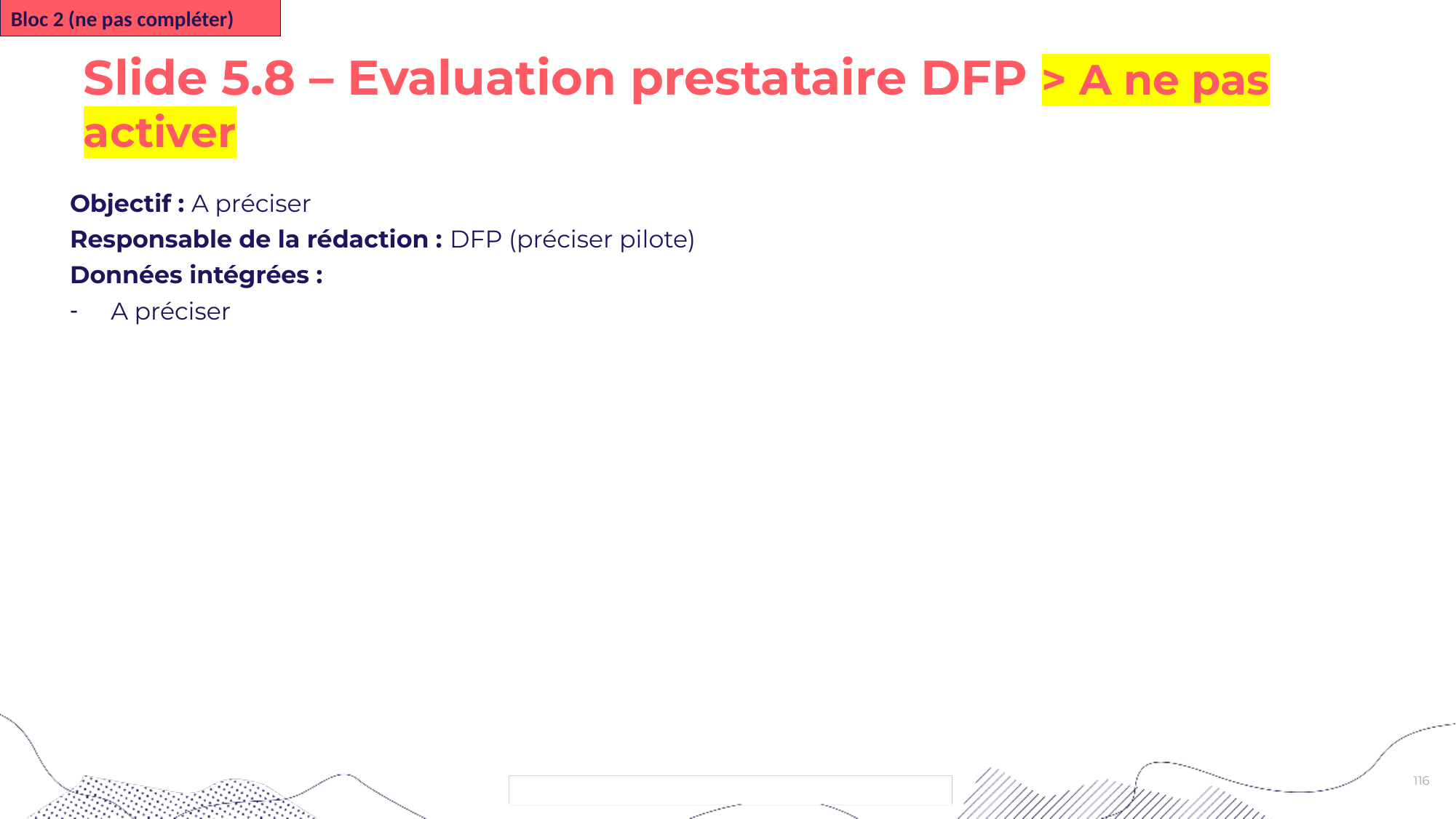

Bloc 2 (ne pas compléter)
# Slide 5.8 – Evaluation prestataire DFP > A ne pas activer
Objectif : A préciser
Responsable de la rédaction : DFP (préciser pilote)
Données intégrées :
A préciser

116